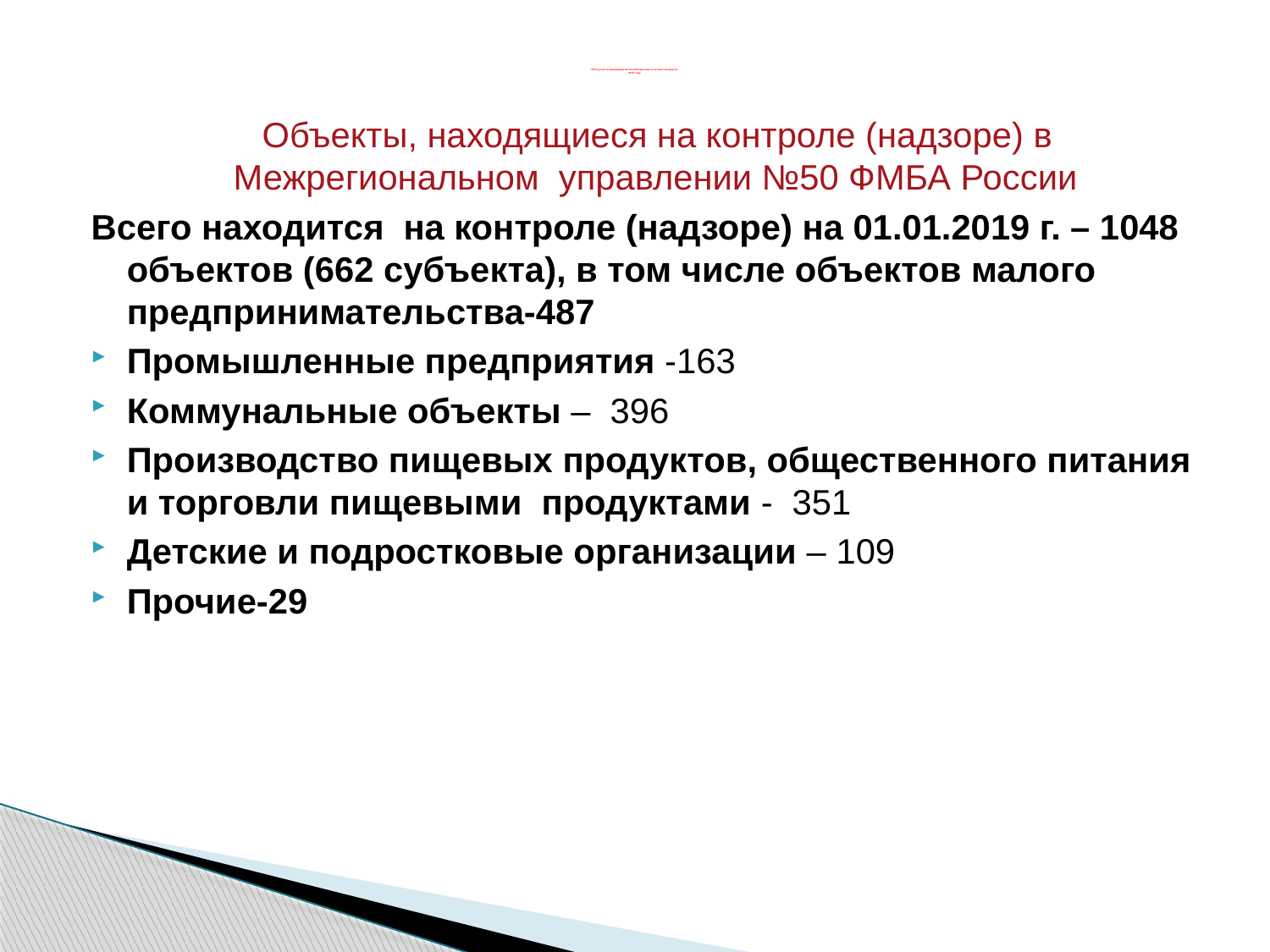

# III.Результаты правоприменительной практики за четвертый квартал 2019 года.
   Объекты, находящиеся на контроле (надзоре) в Межрегиональном  управлении №50 ФМБА России
Всего находится  на контроле (надзоре) на 01.01.2019 г. – 1048 объектов (662 субъекта), в том числе объектов малого предпринимательства-487
Промышленные предприятия -163
Коммунальные объекты –  396
Производство пищевых продуктов, общественного питания и торговли пищевыми  продуктами -  351
Детские и подростковые организации – 109
Прочие-29